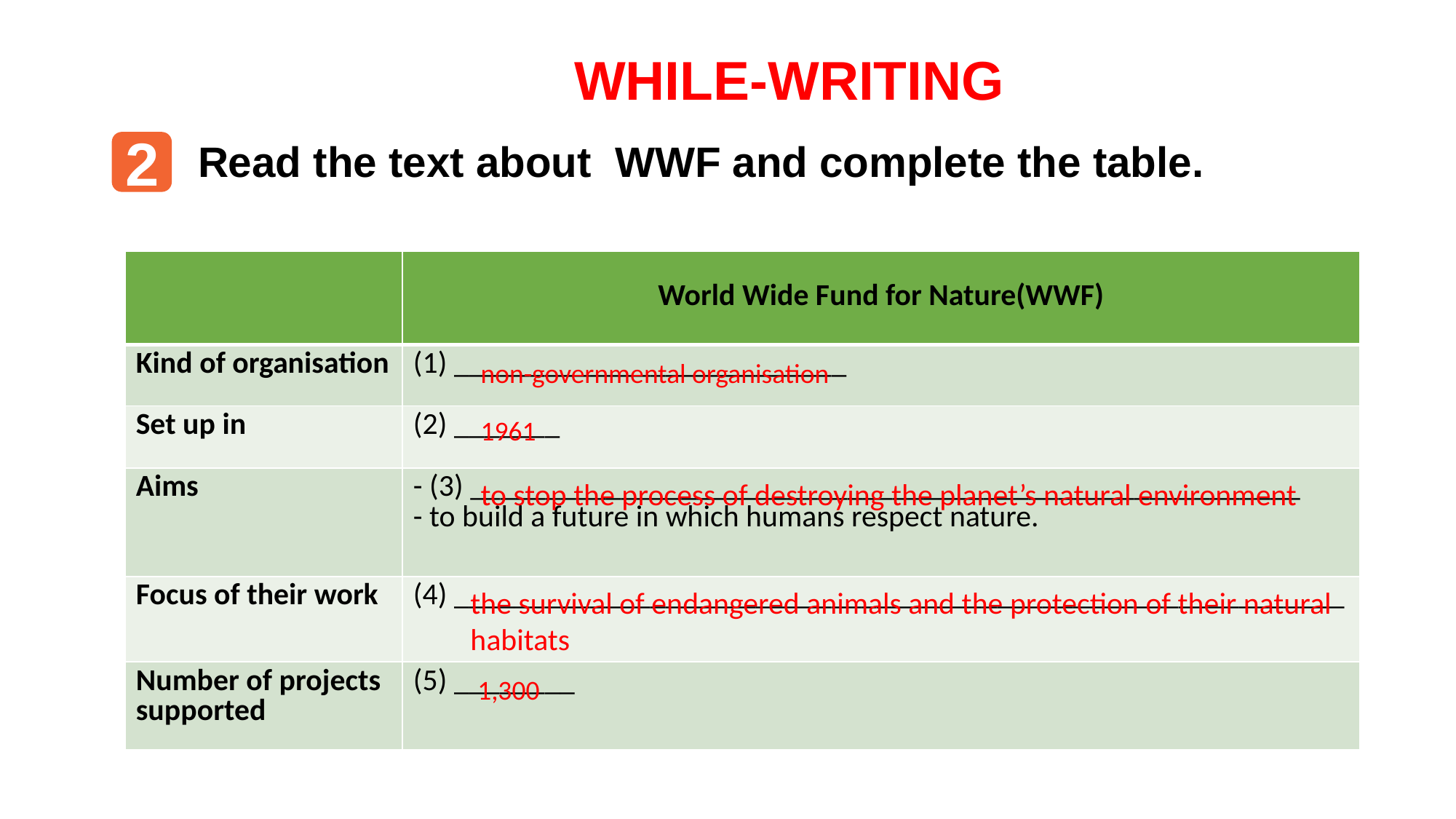

WHILE-WRITING
2
Read the text about  WWF and complete the table.

|  | World Wide Fund for Nature(WWF) |
| --- | --- |
| Kind of organisation | (1) \_\_\_\_\_\_\_\_\_\_\_\_\_\_\_\_\_\_\_\_\_\_\_\_\_\_ |
| Set up in | (2) \_\_\_\_\_\_\_ |
| Aims | - (3) \_\_\_\_\_\_\_\_\_\_\_\_\_\_\_\_\_\_\_\_\_\_\_\_\_\_\_\_\_\_\_\_\_\_\_\_\_\_\_\_\_\_\_\_\_\_\_\_\_\_\_\_\_\_\_ - to build a future in which humans respect nature. |
| Focus of their work | (4) \_\_\_\_\_\_\_\_\_\_\_\_\_\_\_\_\_\_\_\_\_\_\_\_\_\_\_\_\_\_\_\_\_\_\_\_\_\_\_\_\_\_\_\_\_\_\_\_\_\_\_\_\_\_\_\_\_\_\_ |
| Number of projects supported | (5) \_\_\_\_\_\_\_\_ |
non-governmental organisation
1961
to stop the process of destroying the planet’s natural environment
the survival of endangered animals and the protection of their natural habitats
1,300